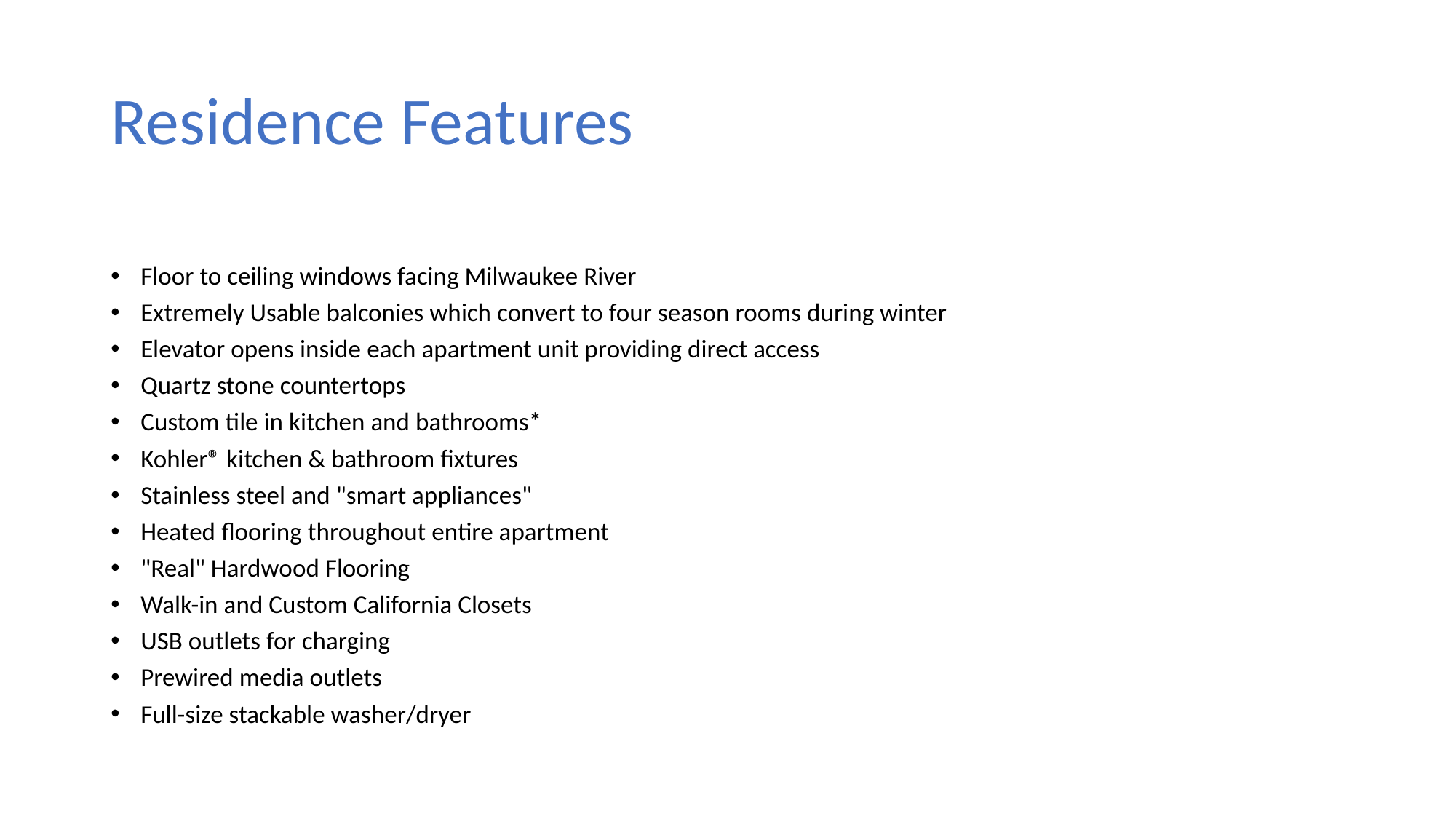

# Residence Features

Floor to ceiling windows facing Milwaukee River
Extremely Usable balconies which convert to four season rooms during winter
Elevator opens inside each apartment unit providing direct access
Quartz stone countertops
Custom tile in kitchen and bathrooms*
Kohler® kitchen & bathroom fixtures
Stainless steel and "smart appliances"
Heated flooring throughout entire apartment
"Real" Hardwood Flooring
Walk-in and Custom California Closets
USB outlets for charging
Prewired media outlets
Full-size stackable washer/dryer